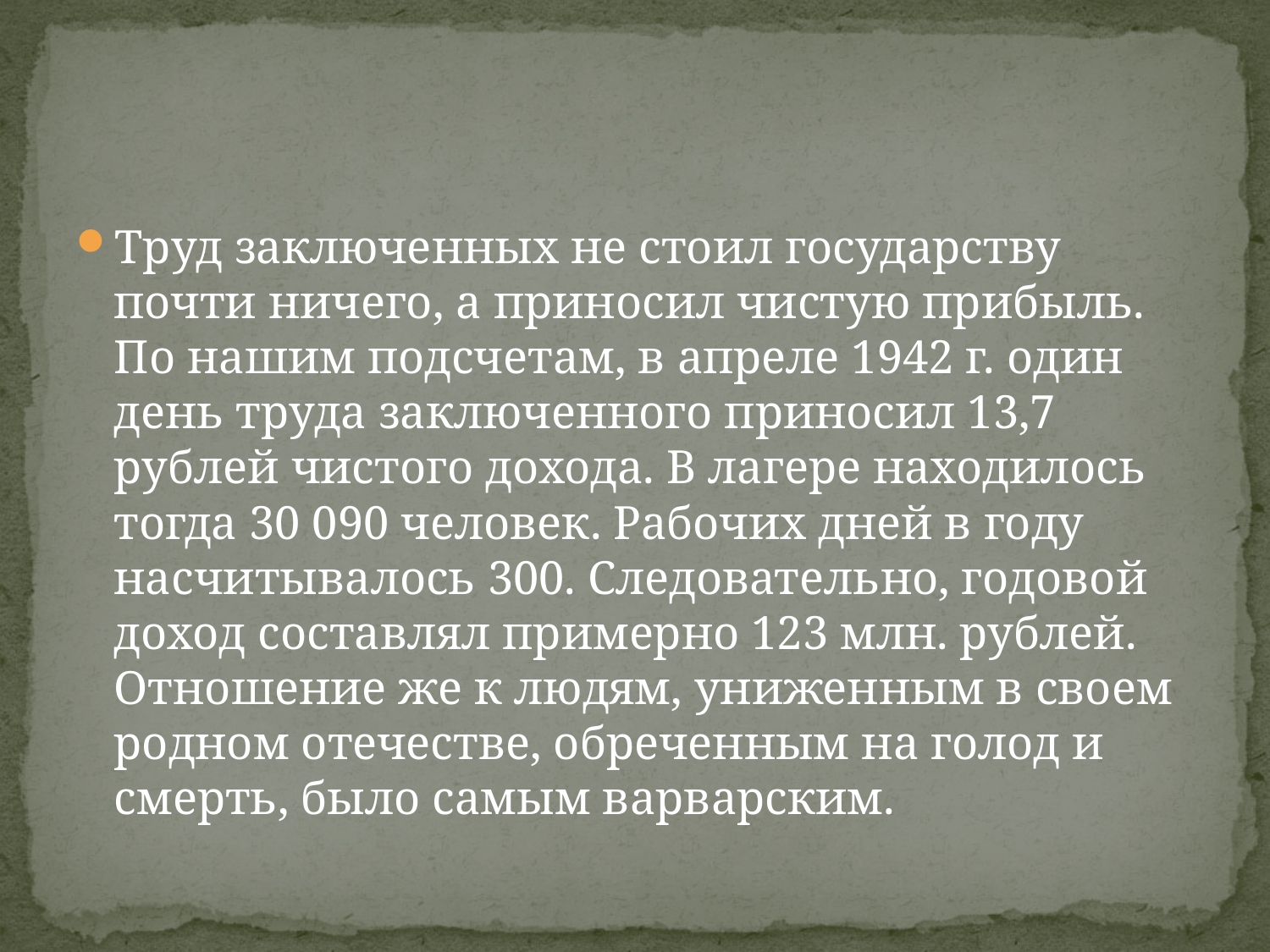

#
Труд заключенных не стоил государству почти ничего, а приносил чистую прибыль. По нашим подсчетам, в апреле 1942 г. один день труда заключенного приносил 13,7 рублей чистого дохода. В лагере находилось тогда 30 090 человек. Рабочих дней в году насчитывалось 300. Следовательно, годовой доход составлял примерно 123 млн. рублей. Отношение же к людям, униженным в своем родном отечестве, обреченным на голод и смерть, было самым варварским.